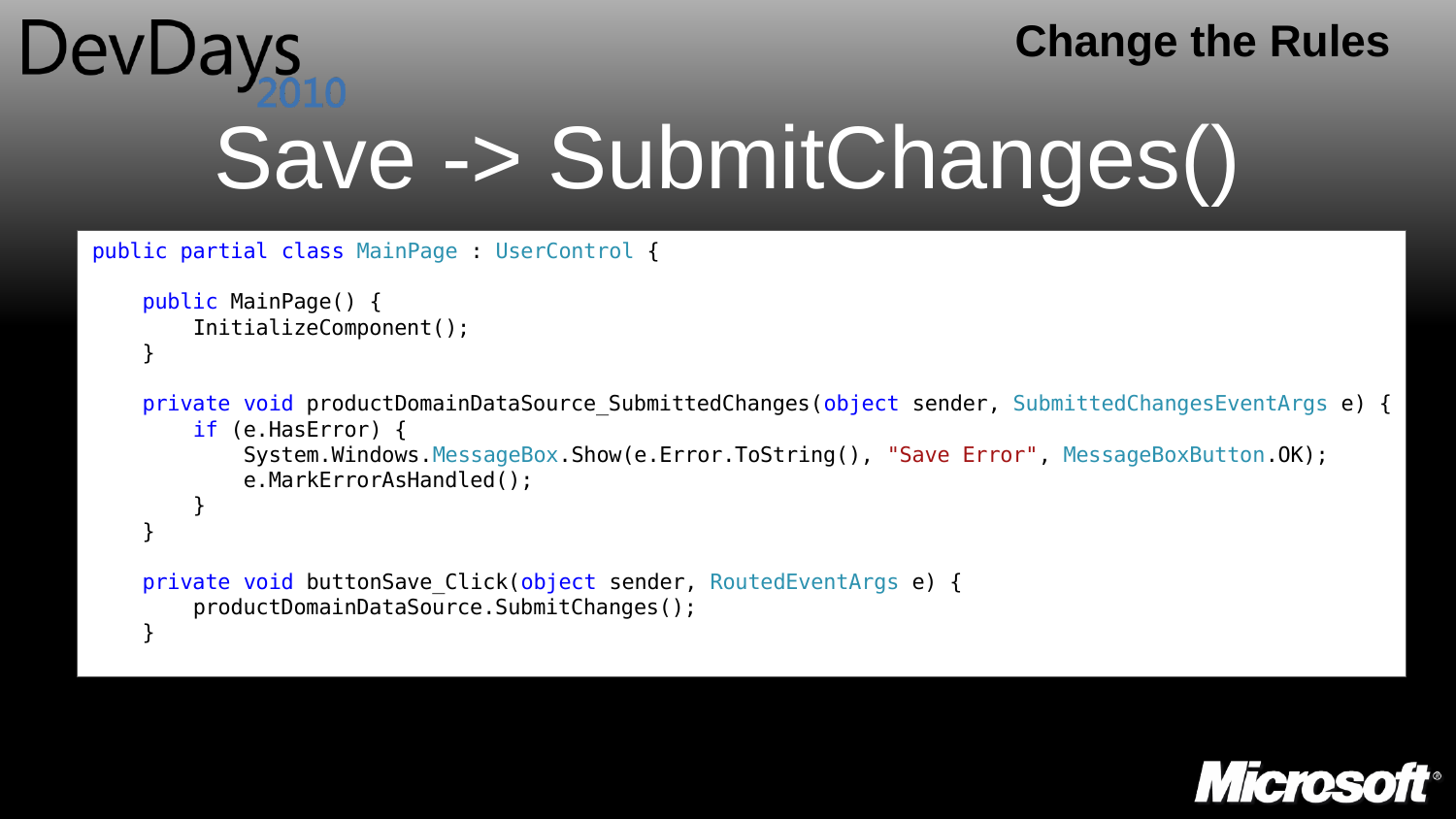

# Save -> SubmitChanges()
public partial class MainPage : UserControl {

    public MainPage() {
        InitializeComponent();
    }

    private void productDomainDataSource_SubmittedChanges(object sender, SubmittedChangesEventArgs e) {
        if (e.HasError) {
            System.Windows.MessageBox.Show(e.Error.ToString(), "Save Error", MessageBoxButton.OK);
            e.MarkErrorAsHandled();
        }
    }

    private void buttonSave_Click(object sender, RoutedEventArgs e) {
        productDomainDataSource.SubmitChanges();
    }